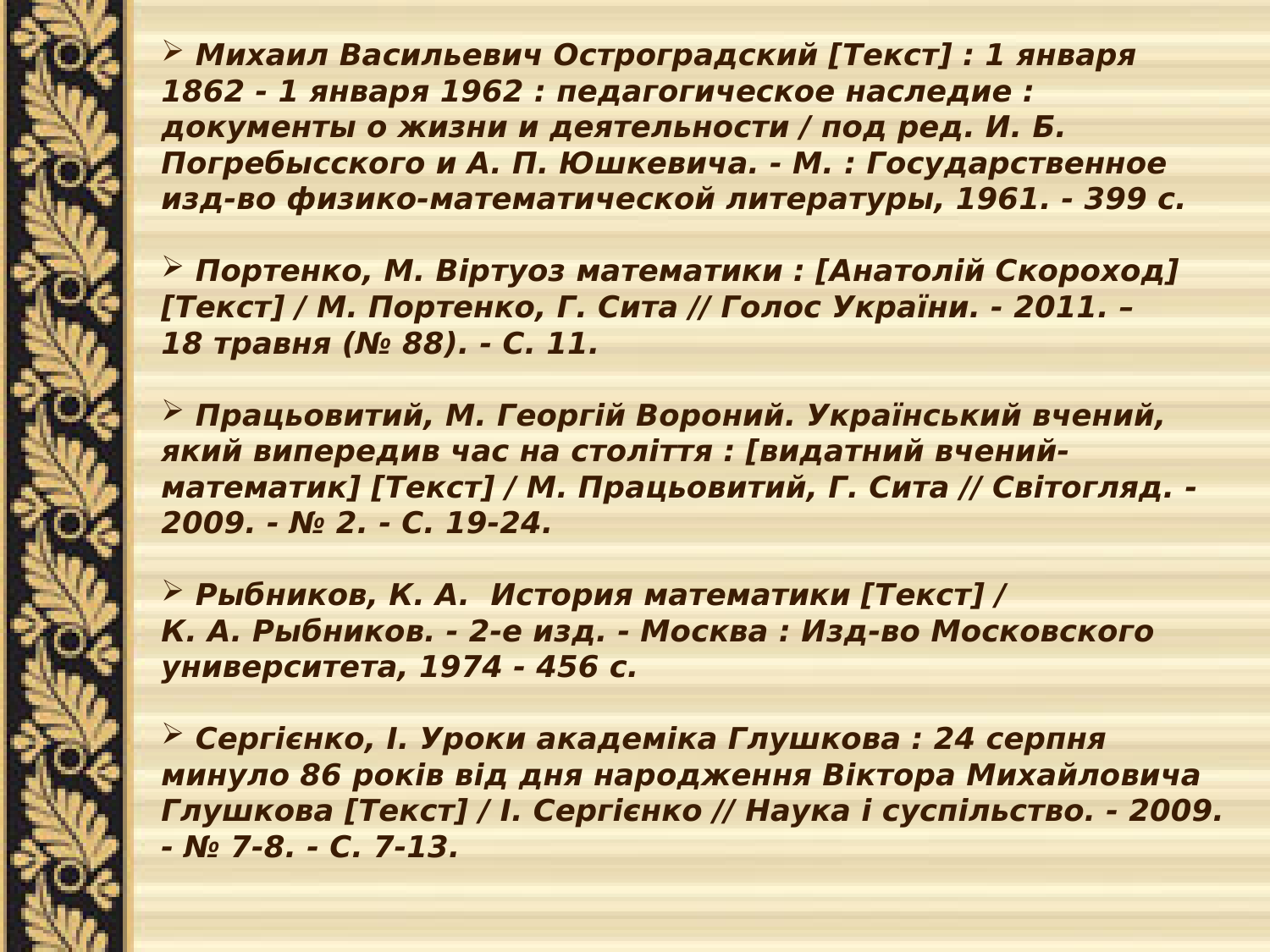

Михаил Васильевич Остроградский [Текст] : 1 января 1862 - 1 января 1962 : педагогическое наследие : документы о жизни и деятельности / под ред. И. Б. Погребысского и А. П. Юшкевича. - М. : Государственное изд-во физико-математической литературы, 1961. - 399 с.

 Портенко, М. Віртуоз математики : [Анатолій Скороход] [Текст] / М. Портенко, Г. Сита // Голос України. - 2011. –
18 травня (№ 88). - С. 11.

 Працьовитий, М. Георгій Вороний. Український вчений, який випередив час на століття : [видатний вчений-математик] [Текст] / М. Працьовитий, Г. Сита // Світогляд. - 2009. - № 2. - С. 19-24.

 Рыбников, К. А.  История математики [Текст] /
К. А. Рыбников. - 2-е изд. - Москва : Изд-во Московского университета, 1974 - 456 с.

 Сергієнко, І. Уроки академіка Глушкова : 24 серпня минуло 86 років від дня народження Віктора Михайловича Глушкова [Текст] / І. Сергієнко // Наука і суспільство. - 2009. - № 7-8. - С. 7-13.